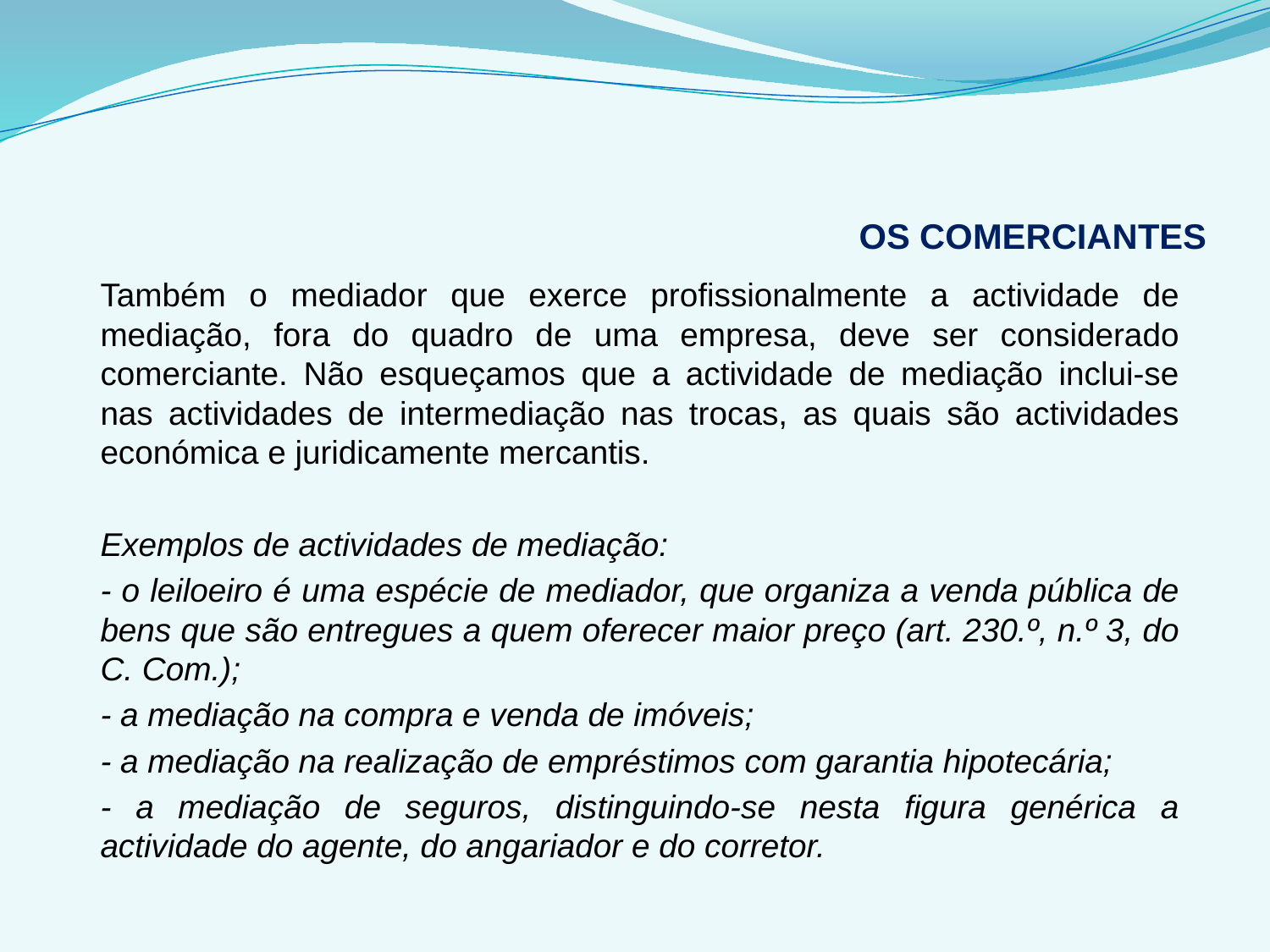

# OS COMERCIANTES
	Também o mediador que exerce profissionalmente a actividade de mediação, fora do quadro de uma empresa, deve ser considerado comerciante. Não esqueçamos que a actividade de mediação inclui-se nas actividades de intermediação nas trocas, as quais são actividades económica e juridicamente mercantis.

	Exemplos de actividades de mediação:
	- o leiloeiro é uma espécie de mediador, que organiza a venda pública de bens que são entregues a quem oferecer maior preço (art. 230.º, n.º 3, do C. Com.);
	- a mediação na compra e venda de imóveis;
	- a mediação na realização de empréstimos com garantia hipotecária;
	- a mediação de seguros, distinguindo-se nesta figura genérica a actividade do agente, do angariador e do corretor.